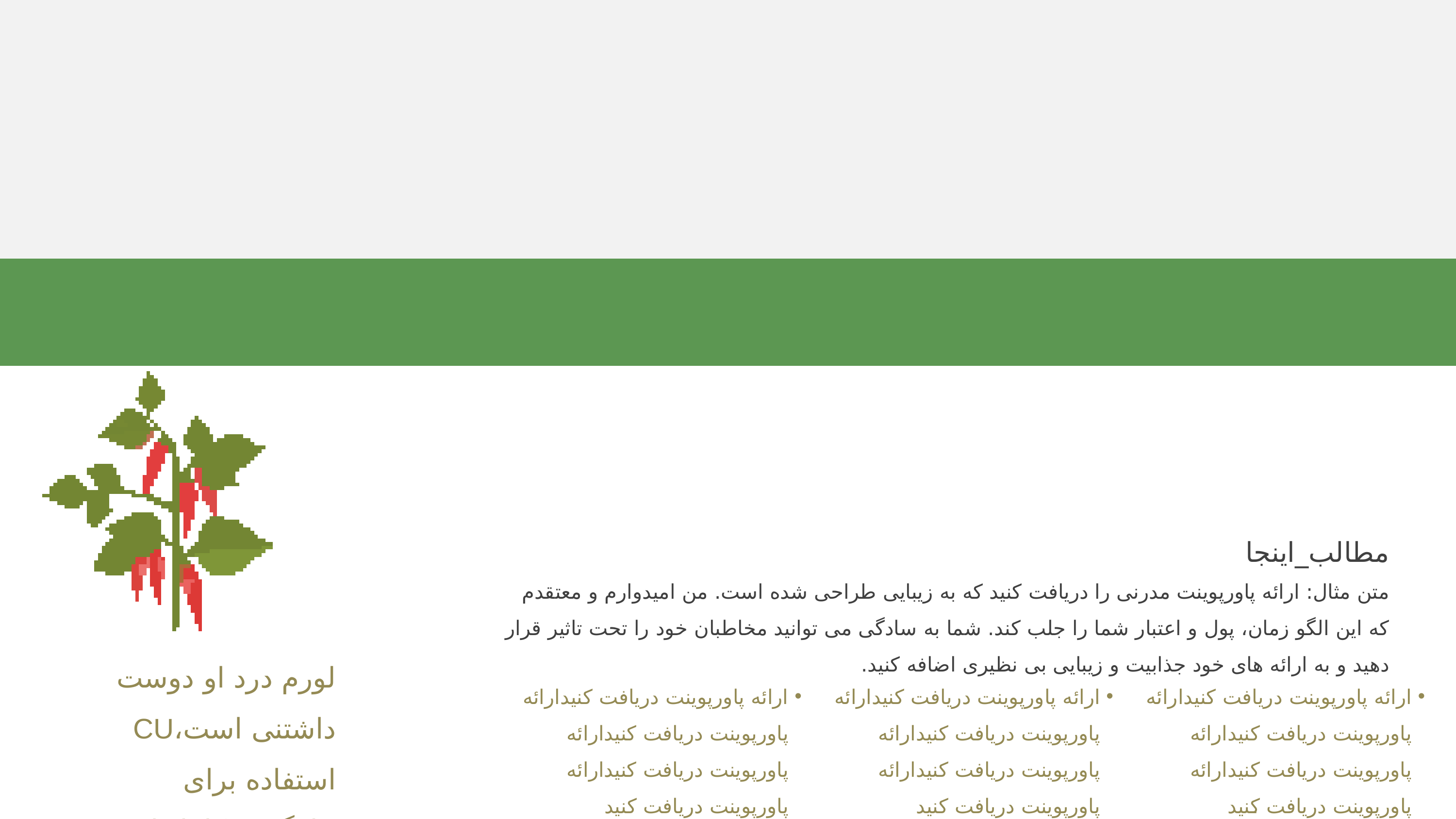

مطالب_اینجا
متن مثال: ارائه پاورپوینت مدرنی را دریافت کنید که به زیبایی طراحی شده است. من امیدوارم و معتقدم که این الگو زمان، پول و اعتبار شما را جلب کند. شما به سادگی می توانید مخاطبان خود را تحت تاثیر قرار دهید و به ارائه های خود جذابیت و زیبایی بی نظیری اضافه کنید.
لورم درد او دوست داشتنی است،CU استفاده برای جلوگیری کامل از اقدام.
ارائه پاورپوینت دریافت کنیدارائه پاورپوینت دریافت کنیدارائه پاورپوینت دریافت کنیدارائه پاورپوینت دریافت کنید
ارائه پاورپوینت دریافت کنیدارائه پاورپوینت دریافت کنیدارائه پاورپوینت دریافت کنیدارائه پاورپوینت دریافت کنید
ارائه پاورپوینت دریافت کنیدارائه پاورپوینت دریافت کنیدارائه پاورپوینت دریافت کنیدارائه پاورپوینت دریافت کنید